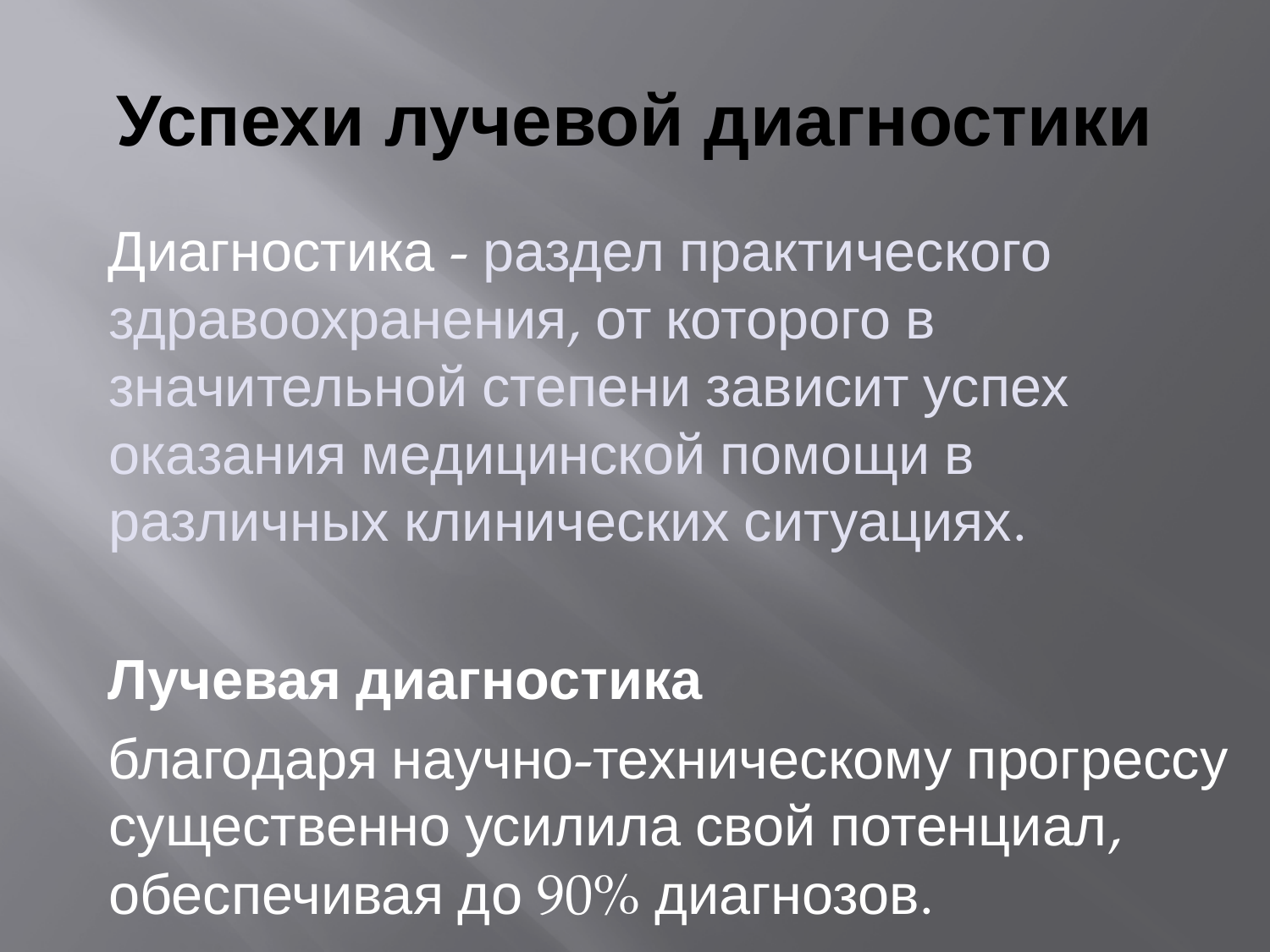

# Успехи лучевой диагностики
    Диагностика - раздел практического здравоохранения, от которого в значительной степени зависит успех оказания медицинской помощи в различных клинических ситуациях.

    Лучевая диагностика
    благодаря научно-техническому прогрессу существенно усилила свой потенциал, обеспечивая до 90% диагнозов.